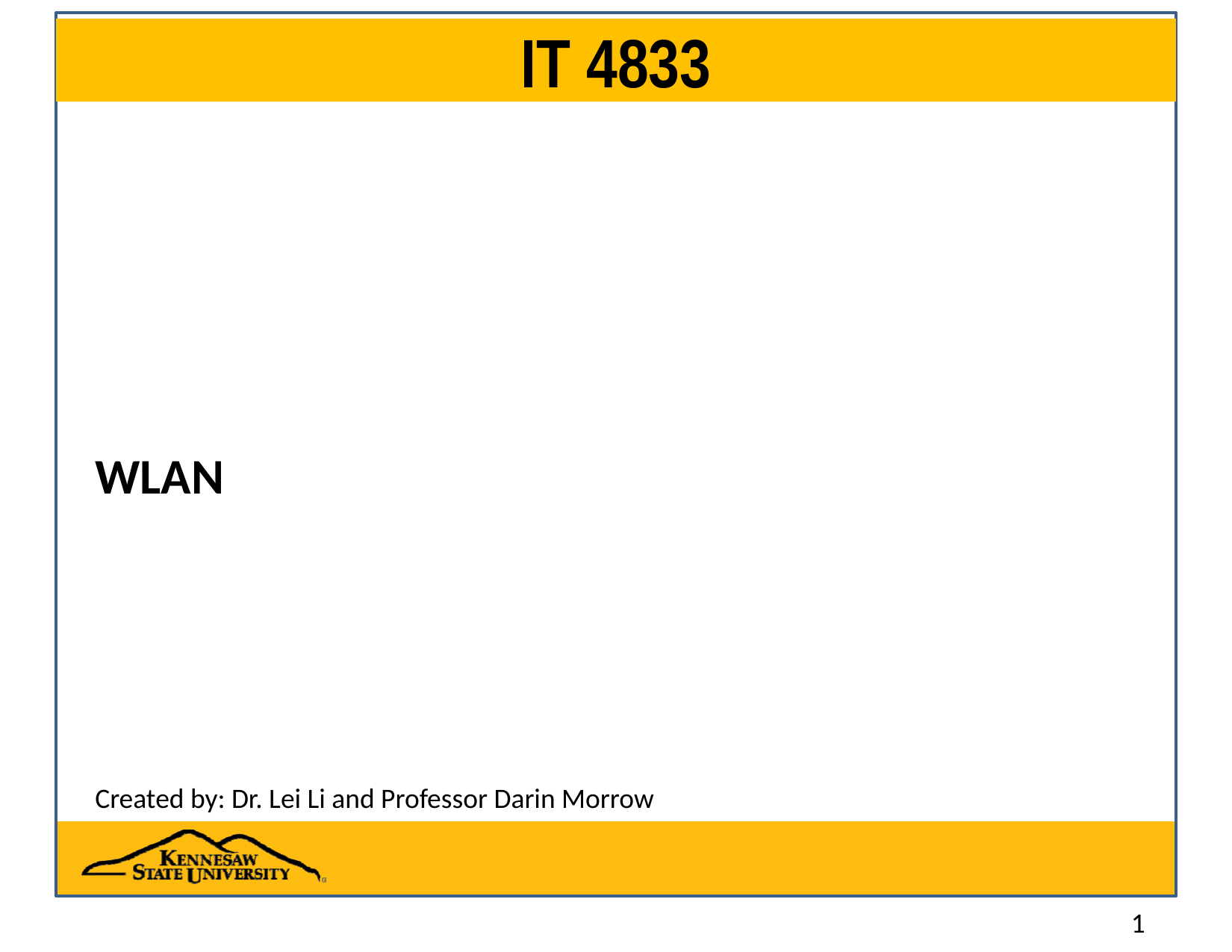

# IT 4833
WLAN
Created by: Dr. Lei Li and Professor Darin Morrow